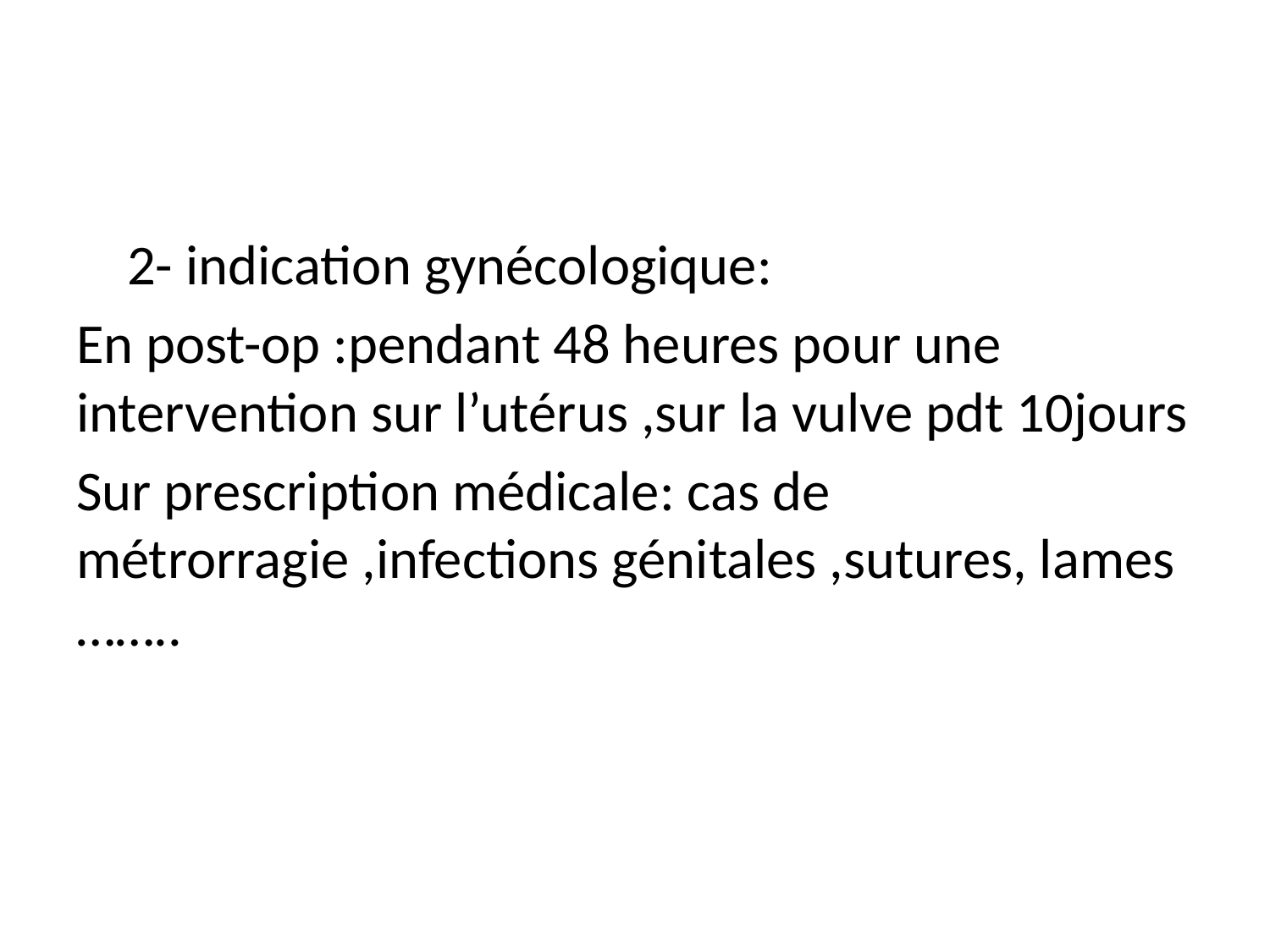

#
    2- indication gynécologique:
En post-op :pendant 48 heures pour une intervention sur l’utérus ,sur la vulve pdt 10jours
Sur prescription médicale: cas de métrorragie ,infections génitales ,sutures, lames ……..